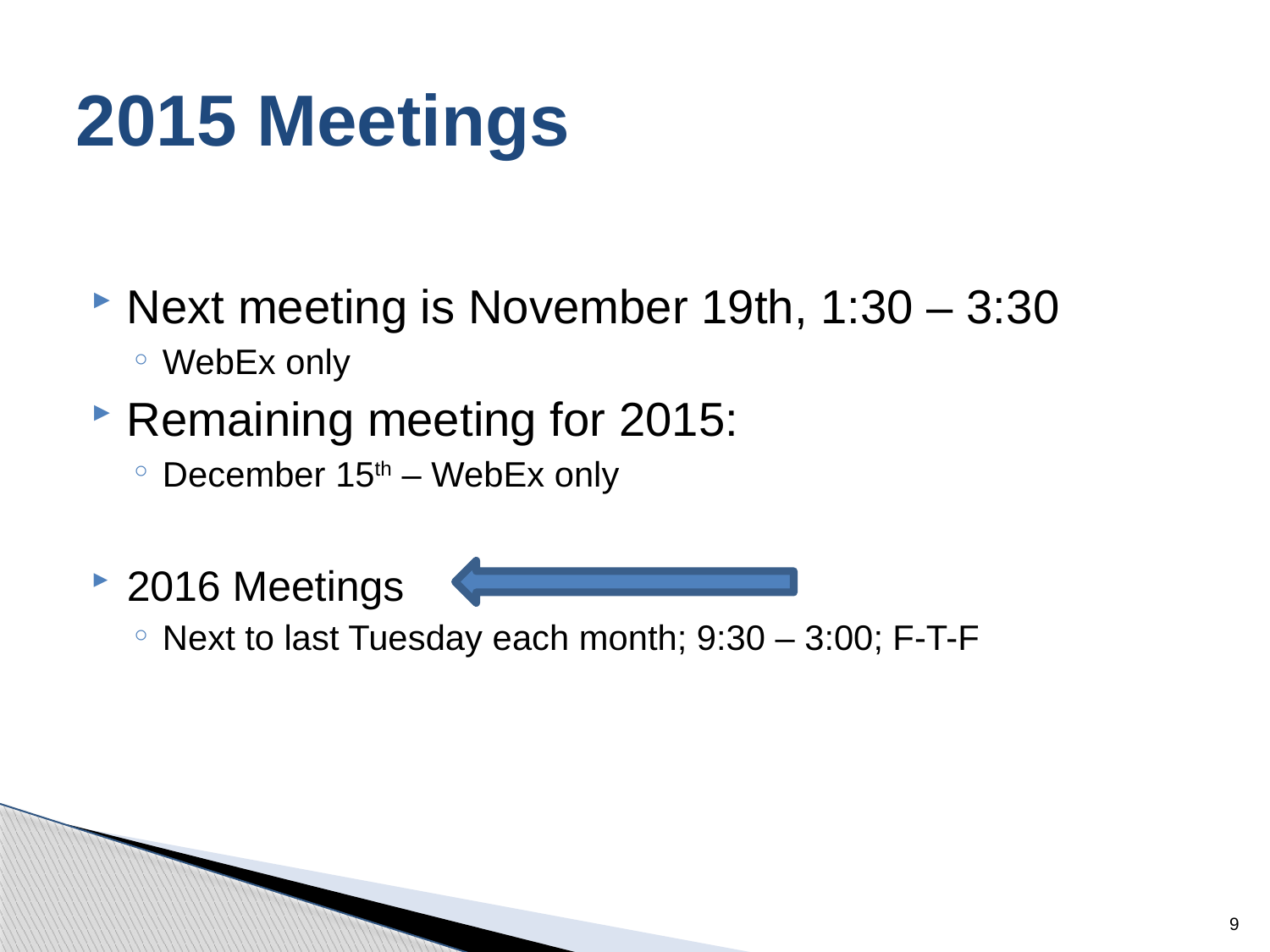

# 2015 Meetings

Next meeting is November 19th, 1:30 – 3:30
WebEx only
Remaining meeting for 2015:
December 15th – WebEx only

2016 Meetings
Next to last Tuesday each month; 9:30 – 3:00; F-T-F

9